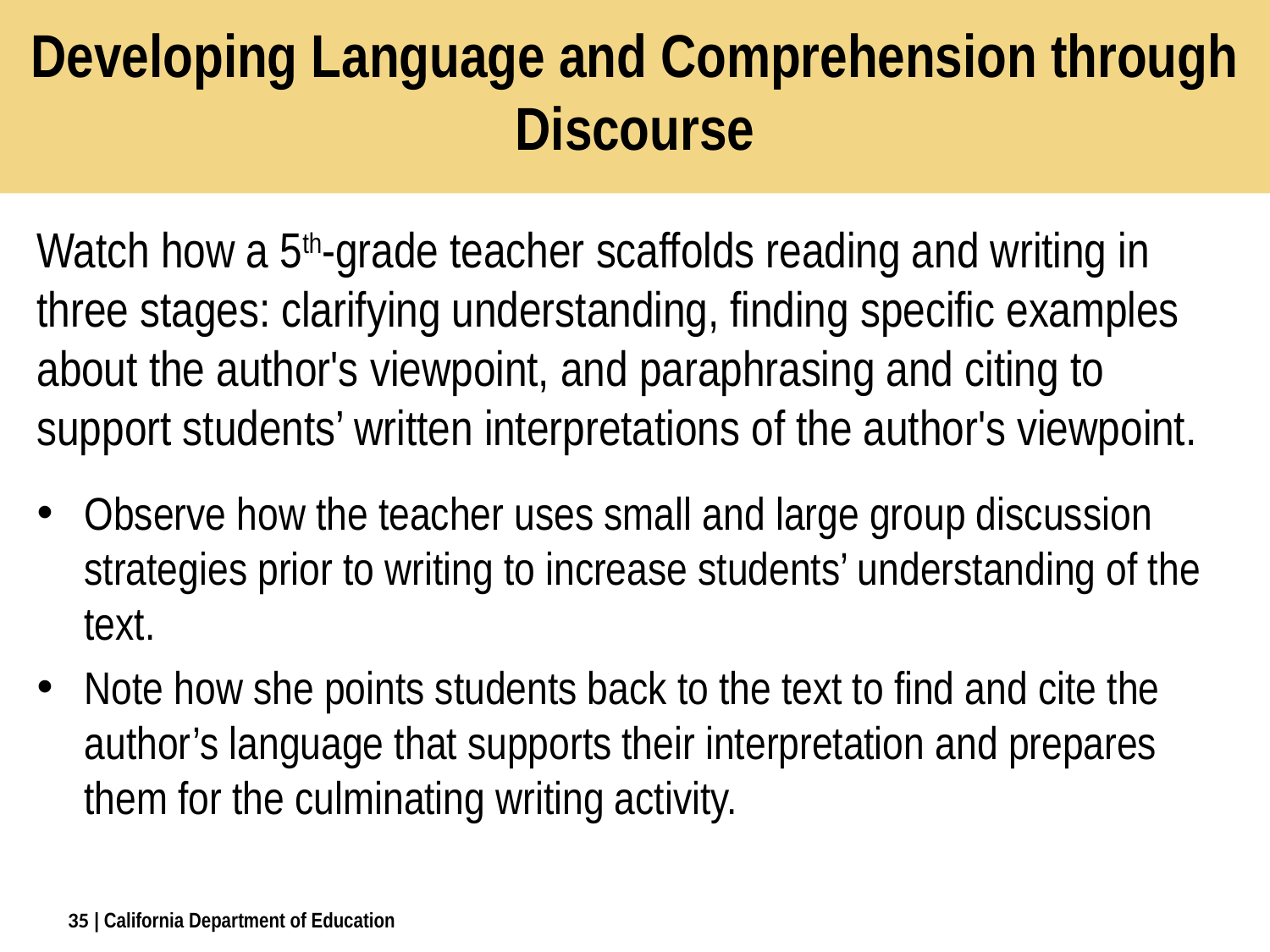

# Developing Language and Comprehension through Discourse
Watch how a 5th-grade teacher scaffolds reading and writing in three stages: clarifying understanding, finding specific examples about the author's viewpoint, and paraphrasing and citing to support students’ written interpretations of the author's viewpoint.

Observe how the teacher uses small and large group discussion strategies prior to writing to increase students’ understanding of the text.
Note how she points students back to the text to find and cite the author’s language that supports their interpretation and prepares them for the culminating writing activity.
35
| California Department of Education